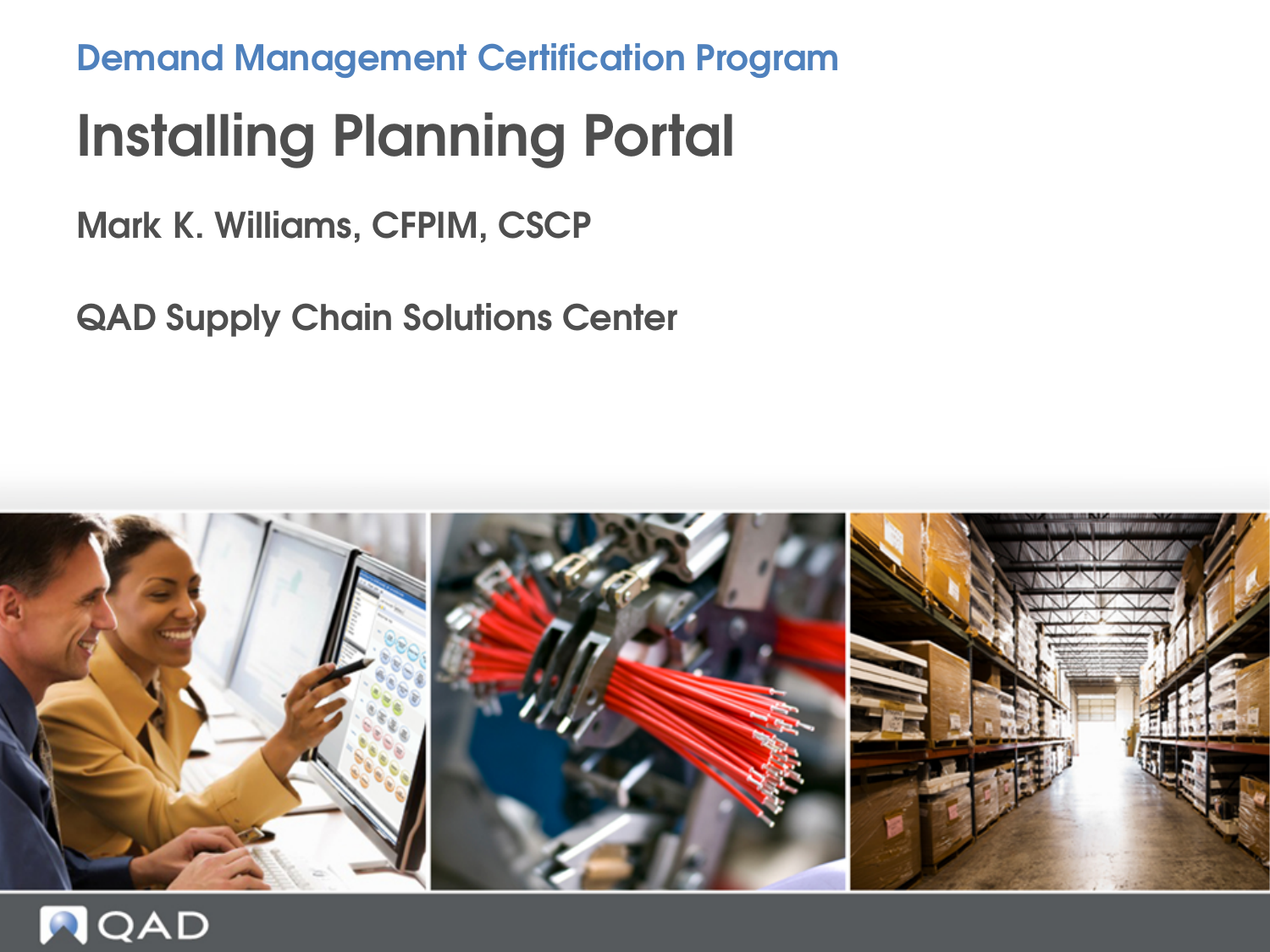

Demand Management Certification Program
# Installing Planning Portal
Mark K. Williams, CFPIM, CSCP
QAD Supply Chain Solutions Center